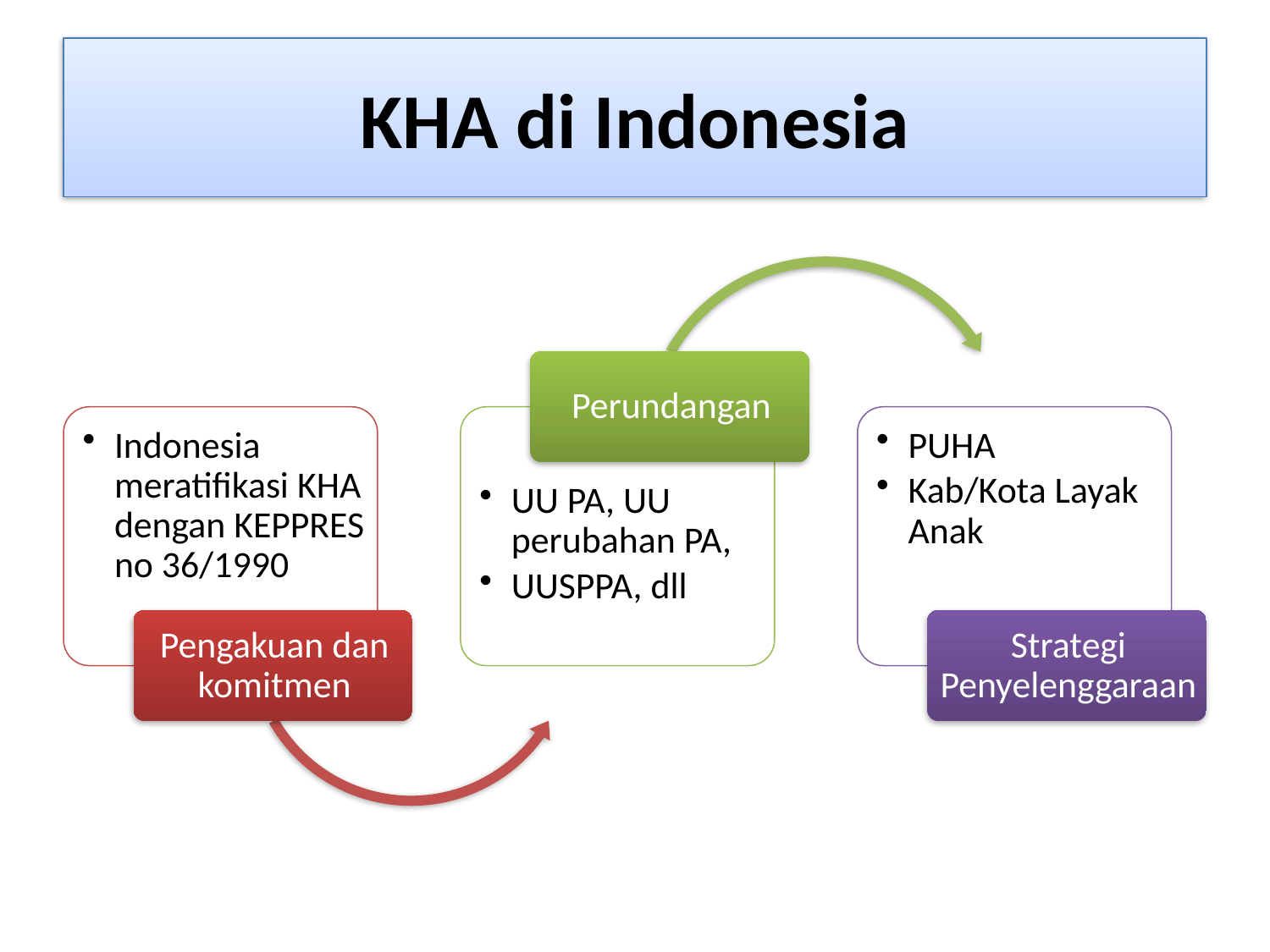

# KHA di Indonesia
Indonesia meratifikasi KHA dengan KEPPRES no 36/1990
Pengakuan dan komitmen
UU PA, UU perubahan PA,
UUSPPA, dll
Perundangan
PUHA
Kab/Kota Layak Anak
Strategi Penyelenggaraan